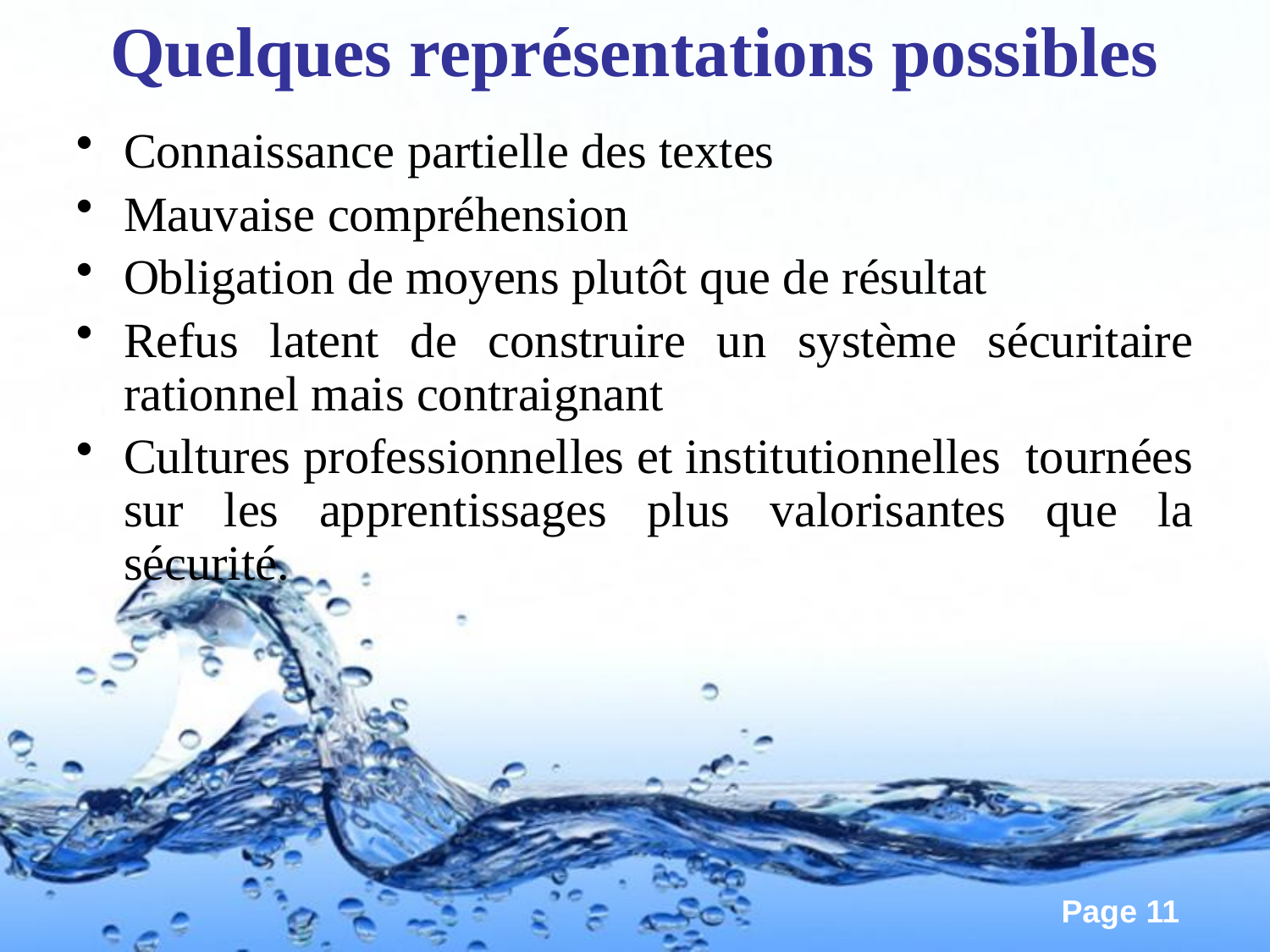

# Quelques représentations possibles
Connaissance partielle des textes
Mauvaise compréhension
Obligation de moyens plutôt que de résultat
Refus latent de construire un système sécuritaire rationnel mais contraignant
Cultures professionnelles et institutionnelles  tournées sur les apprentissages plus valorisantes que la sécurité.